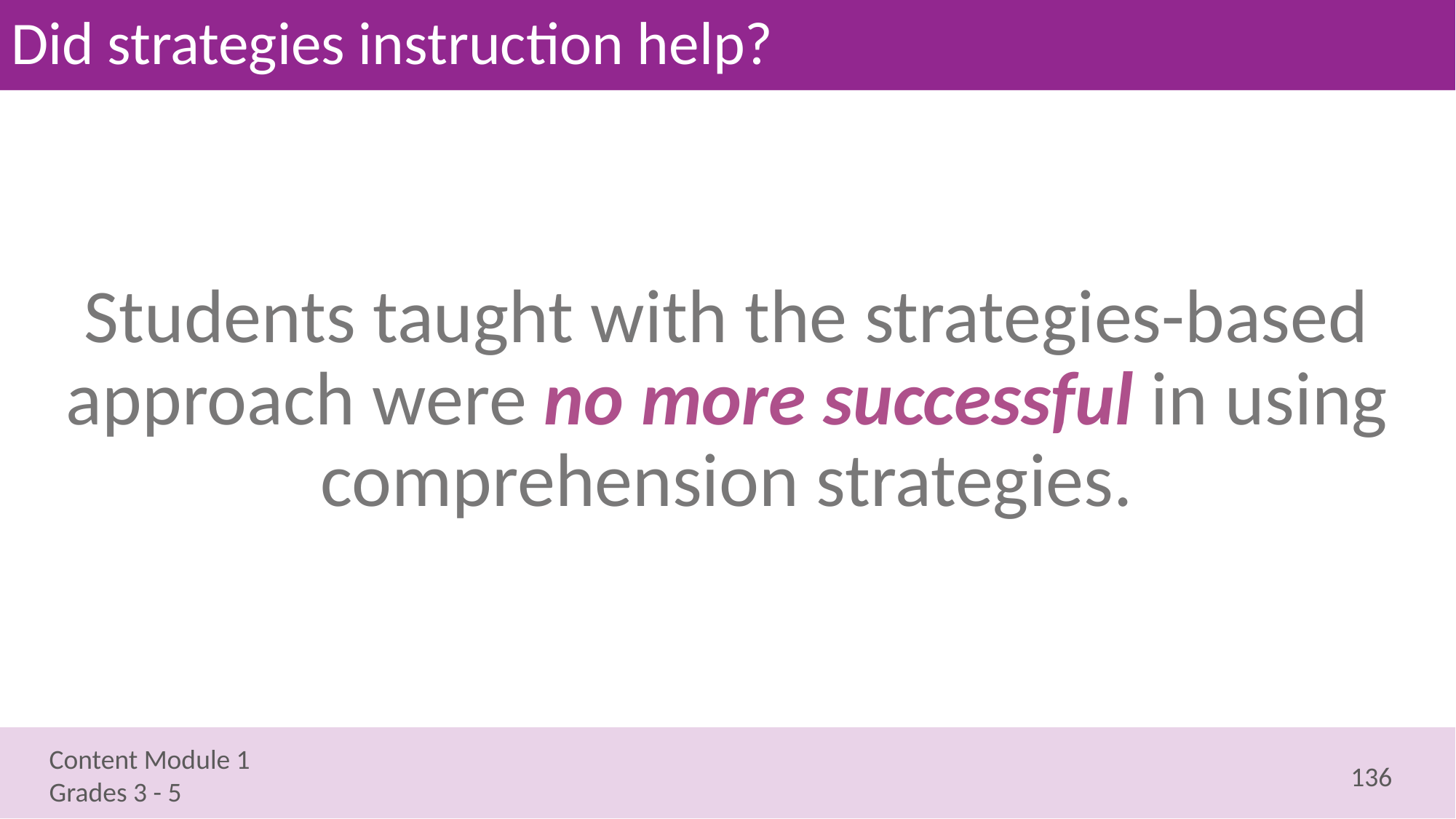

# Did strategies instruction help?
Students taught with the strategies-based approach were no more successful in using comprehension strategies.

136